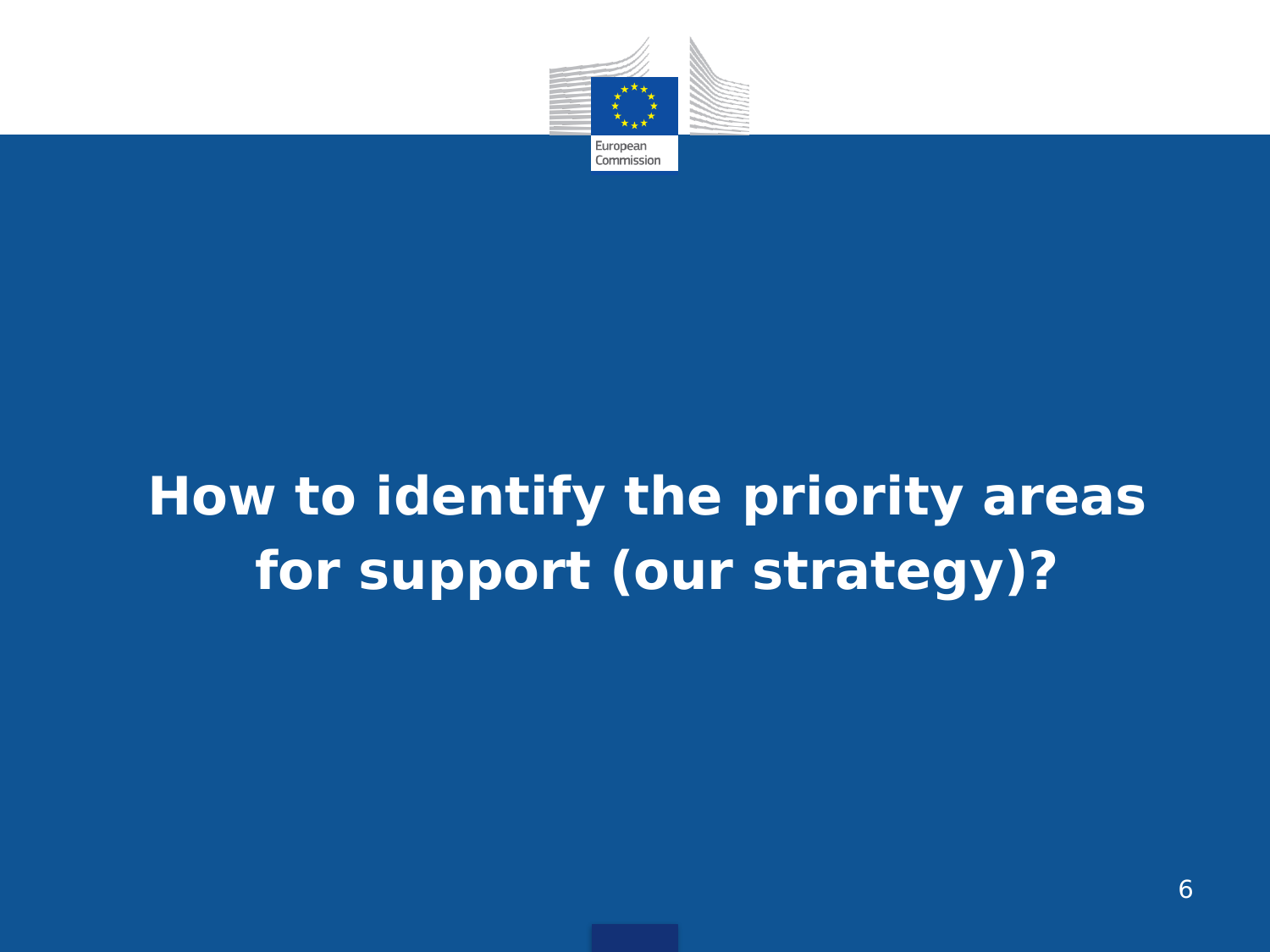

How to identify the priority areas
for support (our strategy)?
6